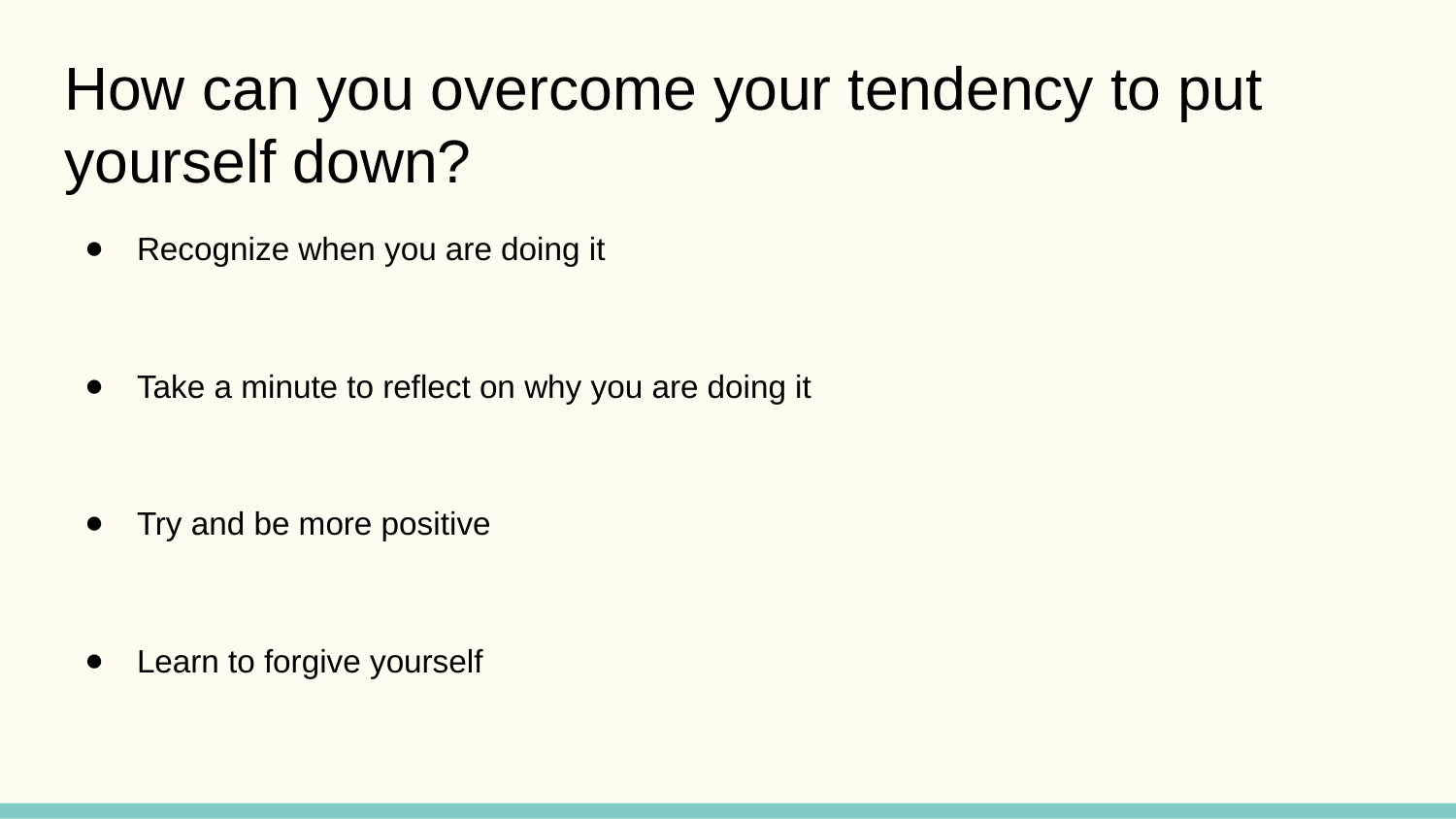

# How can you overcome your tendency to put yourself down?
Recognize when you are doing it

Take a minute to reflect on why you are doing it

Try and be more positive

Learn to forgive yourself